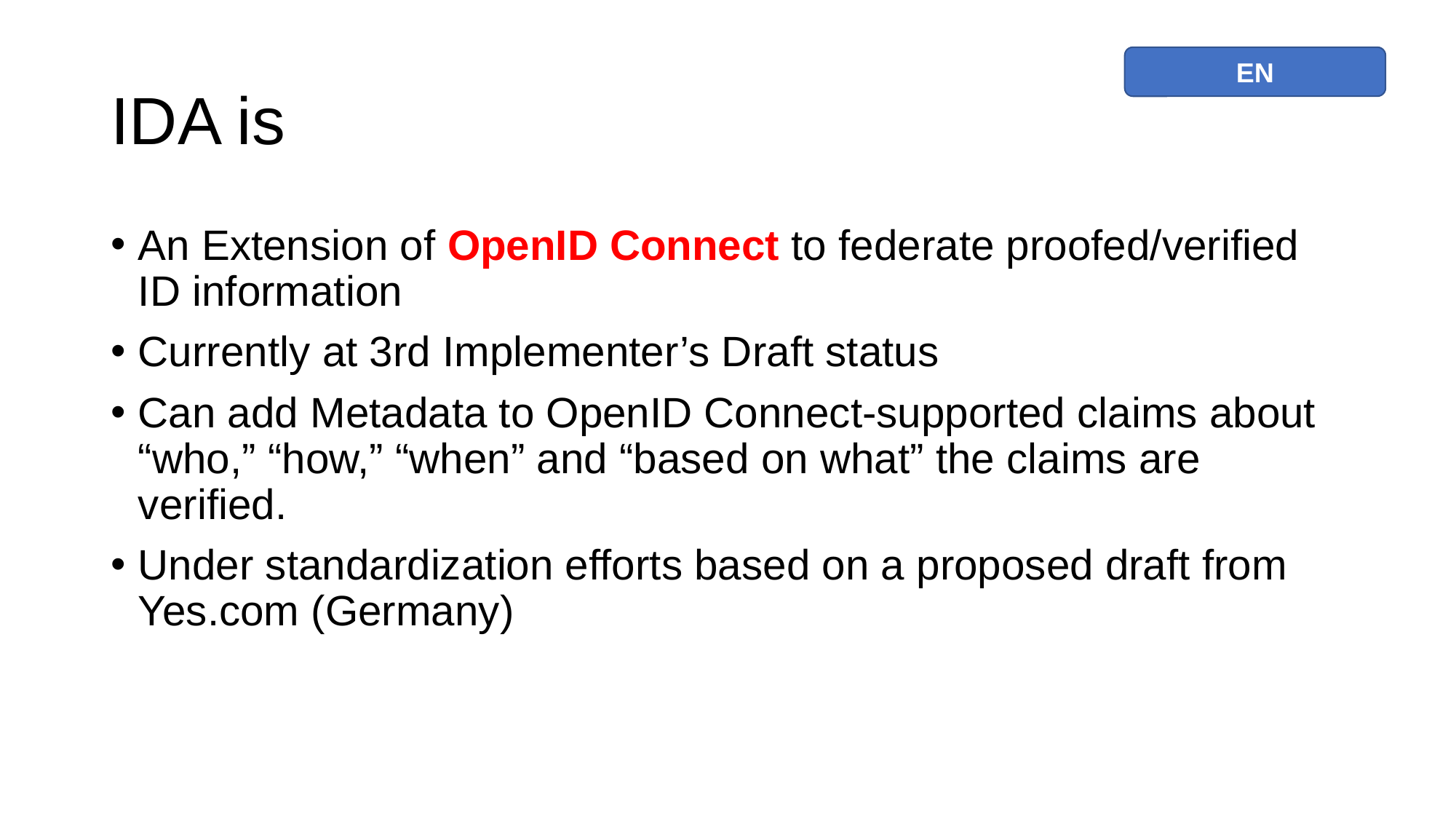

# IDA is
EN
An Extension of OpenID Connect to federate proofed/verified ID information
Currently at 3rd Implementer’s Draft status
Can add Metadata to OpenID Connect-supported claims about “who,” “how,” “when” and “based on what” the claims are verified.
Under standardization efforts based on a proposed draft from Yes.com (Germany)